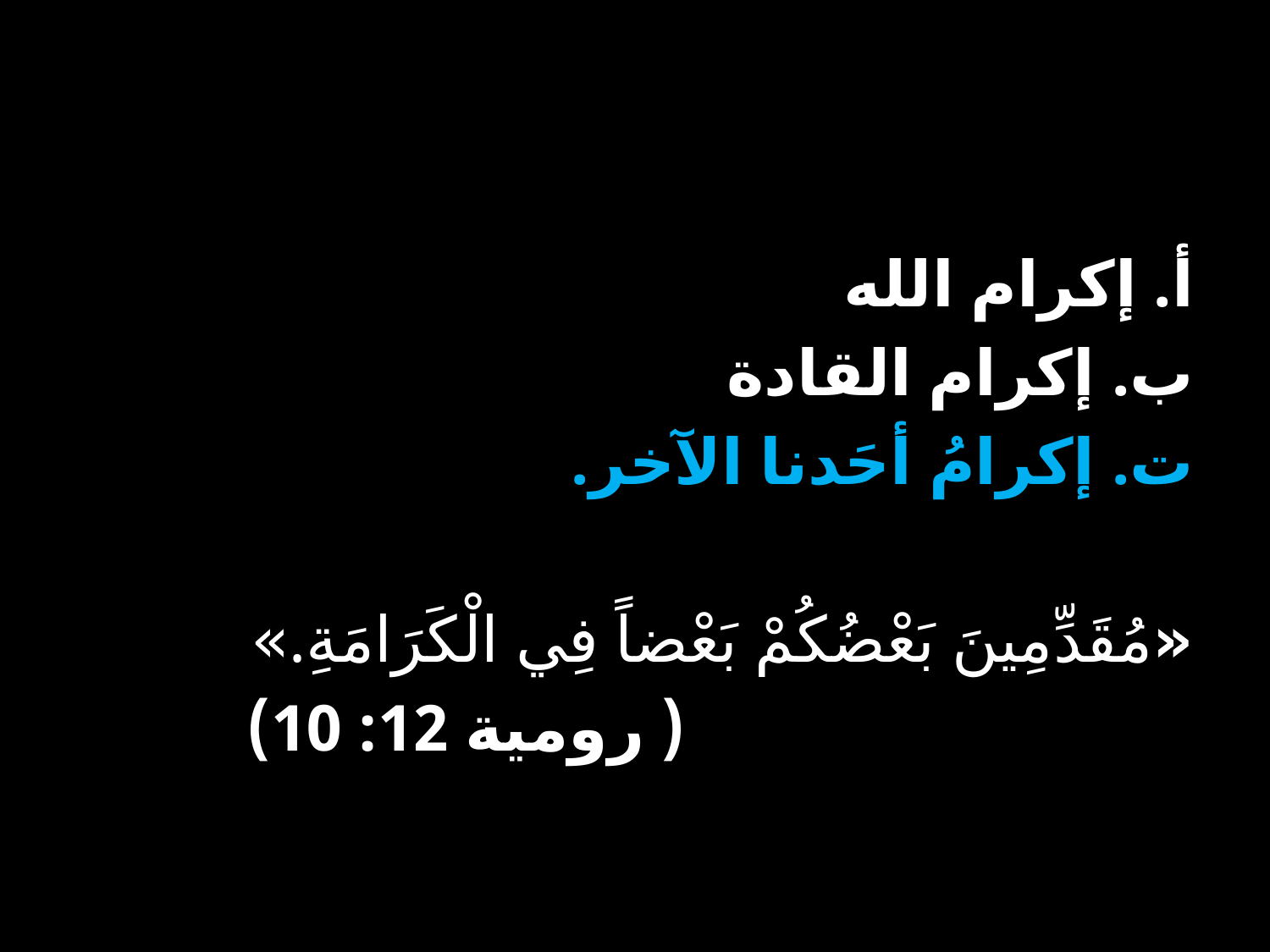

أ. إكرام الله
ب. إكرام القادة
ت. إكرامُ أحَدنا الآخر.

«مُقَدِّمِينَ بَعْضُكُمْ بَعْضاً فِي الْكَرَامَةِ.»
					( رومية 12: 10)